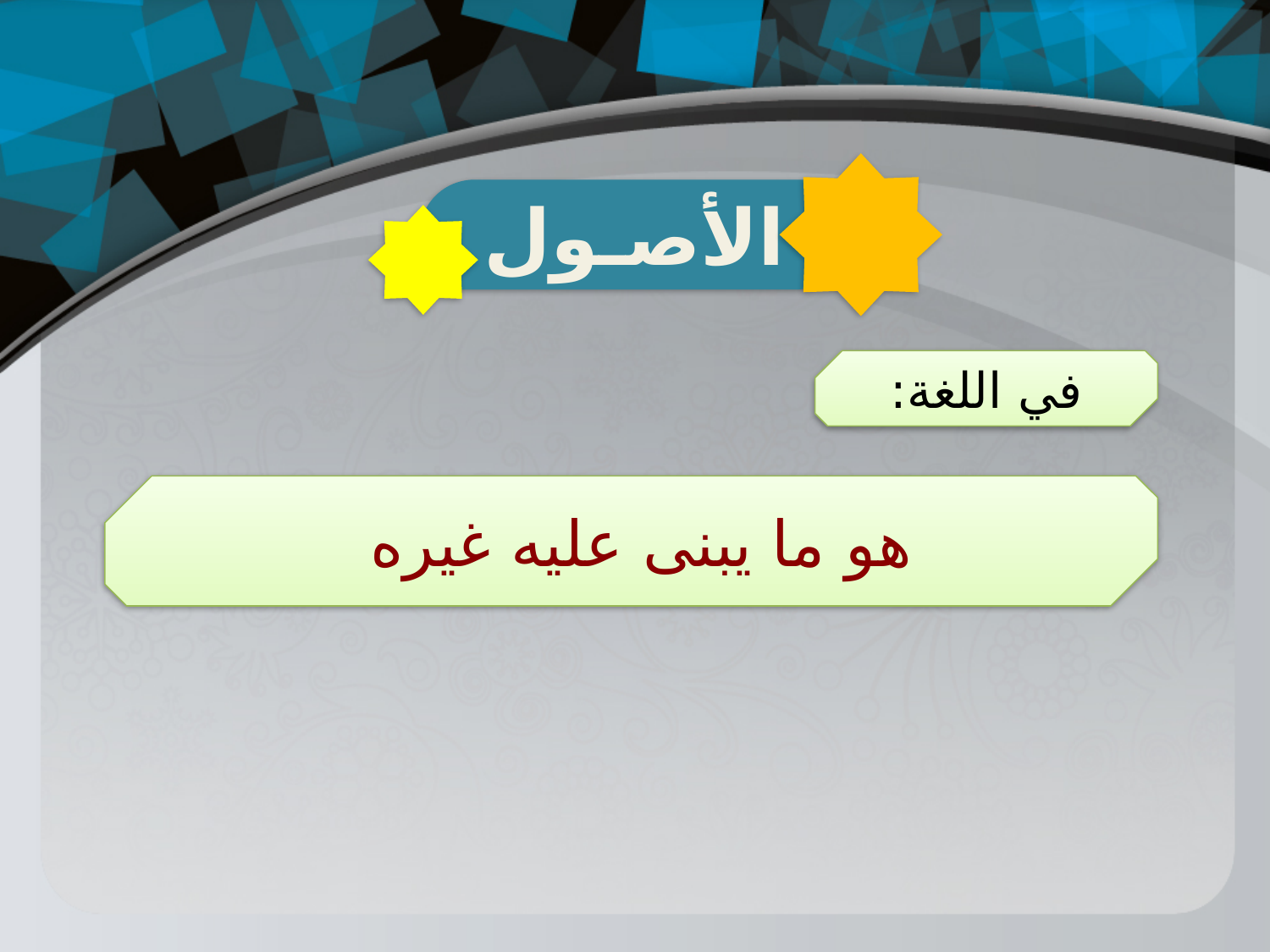

الأصـول

في اللغة:
هو ما يبنى عليه غيره